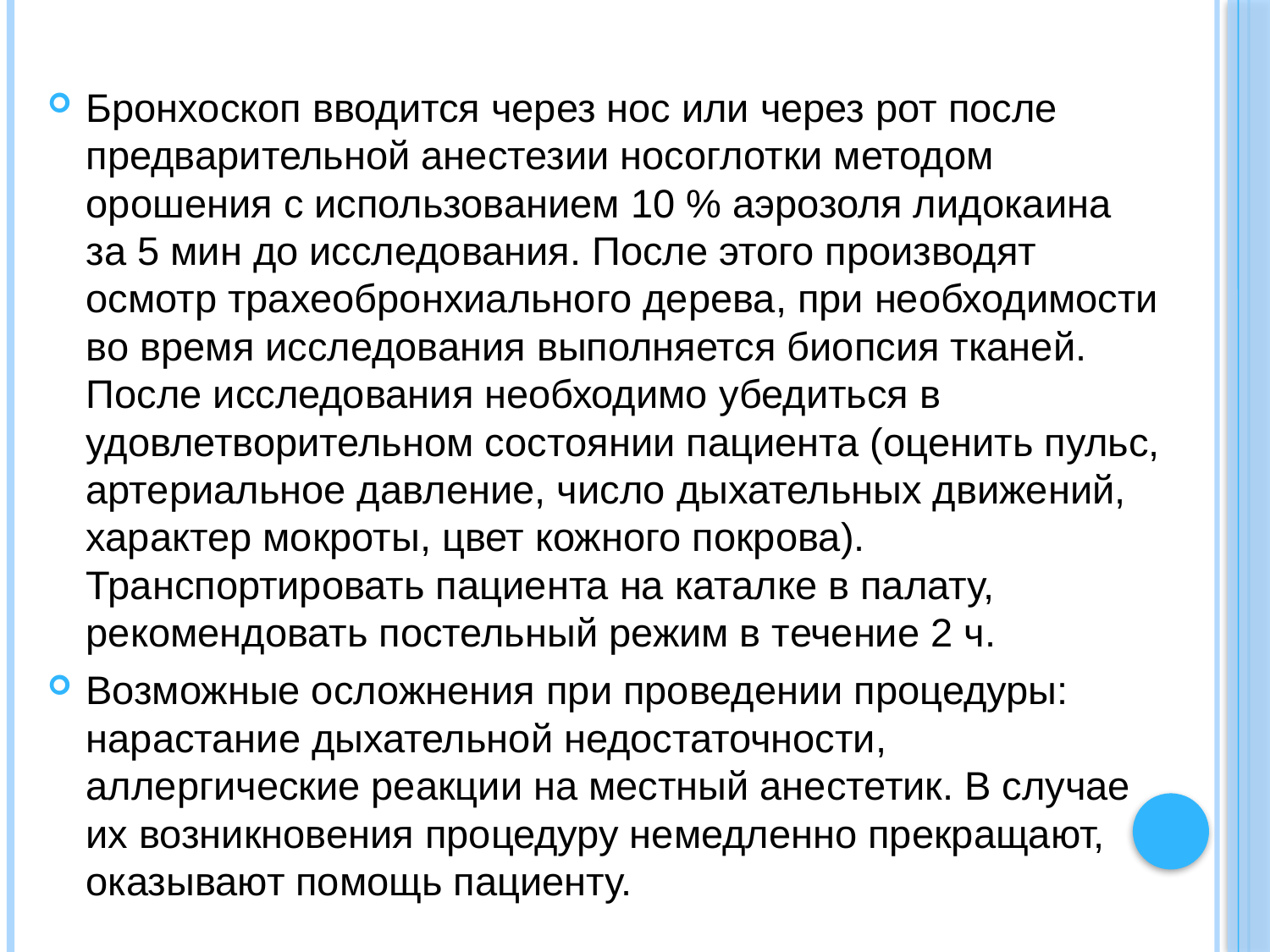

Бронхоскоп вводится через нос или через рот после предварительной анестезии носоглотки методом орошения с использованием 10 % аэрозоля лидокаина за 5 мин до исследования. После этого производят осмотр трахеобронхиального дерева, при необходимости во время исследования выполняется биопсия тканей. После исследования необходимо убедиться в удовлетворительном состоянии пациента (оценить пульс, артериальное давление, число дыхательных движений, характер мокроты, цвет кожного покрова). Транспортировать пациента на каталке в палату, рекомендовать постельный режим в течение 2 ч.
Возможные осложнения при проведении процедуры: нарастание дыхательной недостаточности, аллергические реакции на местный анестетик. В случае их возникновения процедуру немедленно прекращают, оказывают помощь пациенту.